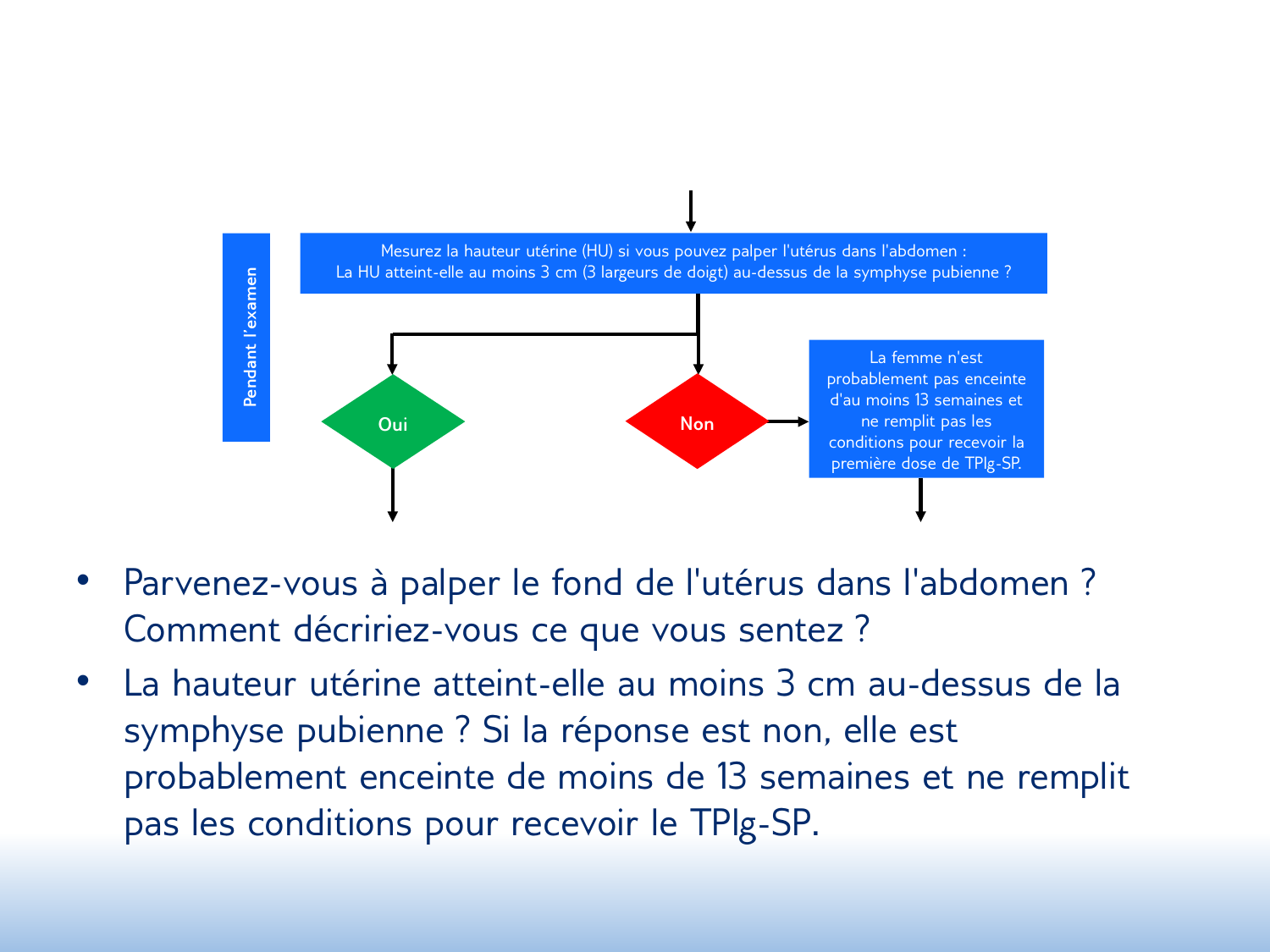

Mesurez la hauteur utérine (HU) si vous pouvez palper l'utérus dans l'abdomen :
La HU atteint-elle au moins 3 cm (3 largeurs de doigt) au-dessus de la symphyse pubienne ?
Pendant l’examen
La femme n'est probablement pas enceinte d'au moins 13 semaines et ne remplit pas les conditions pour recevoir la première dose de TPIg-SP.

Non
Oui
Parvenez-vous à palper le fond de l'utérus dans l'abdomen ? Comment décririez-vous ce que vous sentez ?
La hauteur utérine atteint-elle au moins 3 cm au-dessus de la symphyse pubienne ? Si la réponse est non, elle est probablement enceinte de moins de 13 semaines et ne remplit pas les conditions pour recevoir le TPIg-SP.